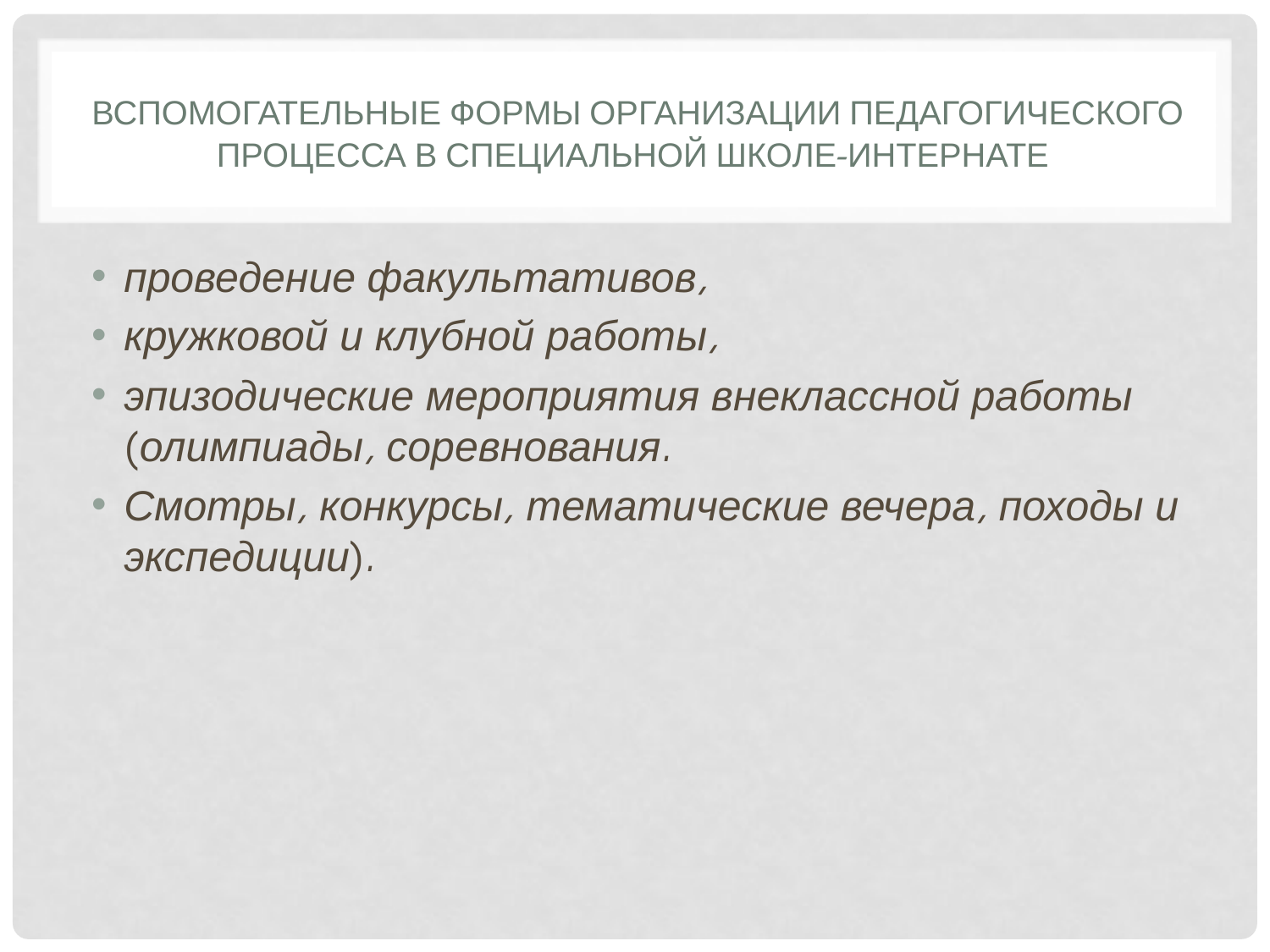

# Вспомогательные формы организации педагогического процесса в специальной школе-интернате
проведение факультативов,
кружковой и клубной работы,
эпизодические мероприятия внеклассной работы (олимпиады, соревнования.
Смотры, конкурсы, тематические вечера, походы и экспедиции).